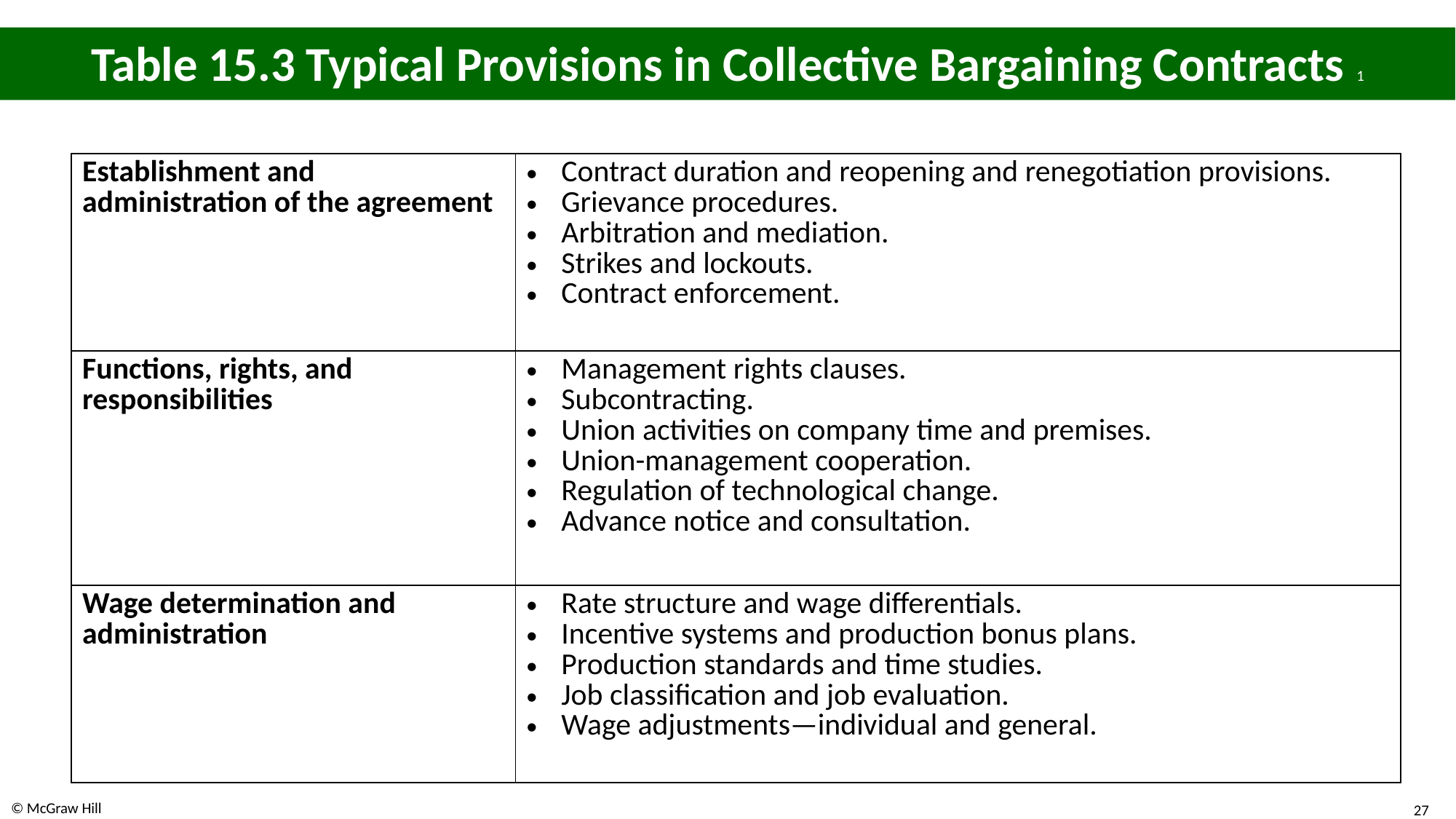

# Table 15.3 Typical Provisions in Collective Bargaining Contracts 1
| Establishment and administration of the agreement | Contract duration and reopening and renegotiation provisions. Grievance procedures. Arbitration and mediation. Strikes and lockouts. Contract enforcement. |
| --- | --- |
| Functions, rights, and responsibilities | Management rights clauses. Subcontracting. Union activities on company time and premises. Union-management cooperation. Regulation of technological change. Advance notice and consultation. |
| Wage determination and administration | Rate structure and wage differentials. Incentive systems and production bonus plans. Production standards and time studies. Job classification and job evaluation. Wage adjustments—individual and general. |